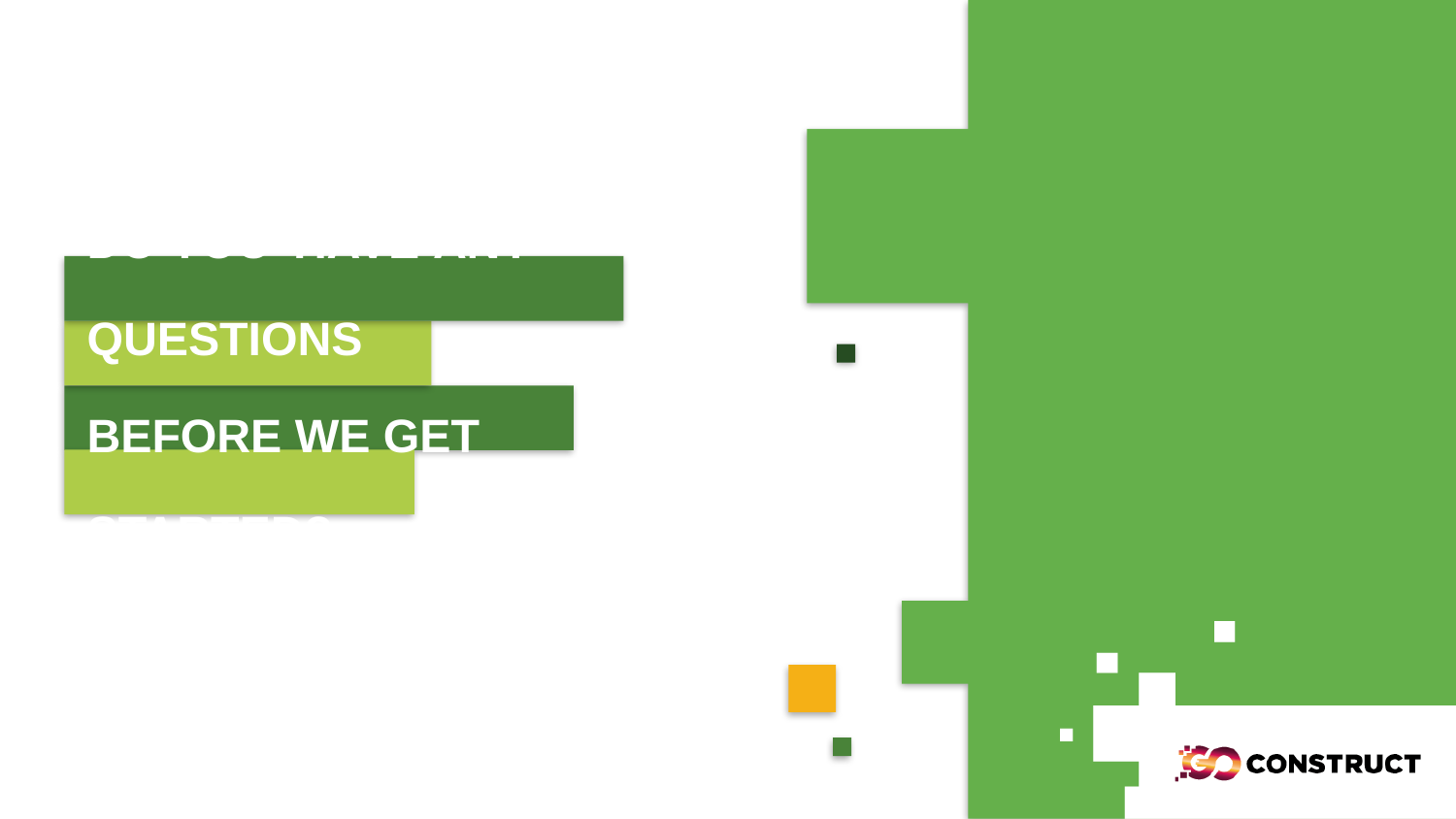

# DO YOU HAVE ANY QUESTIONS BEFORE WE GET STARTED?